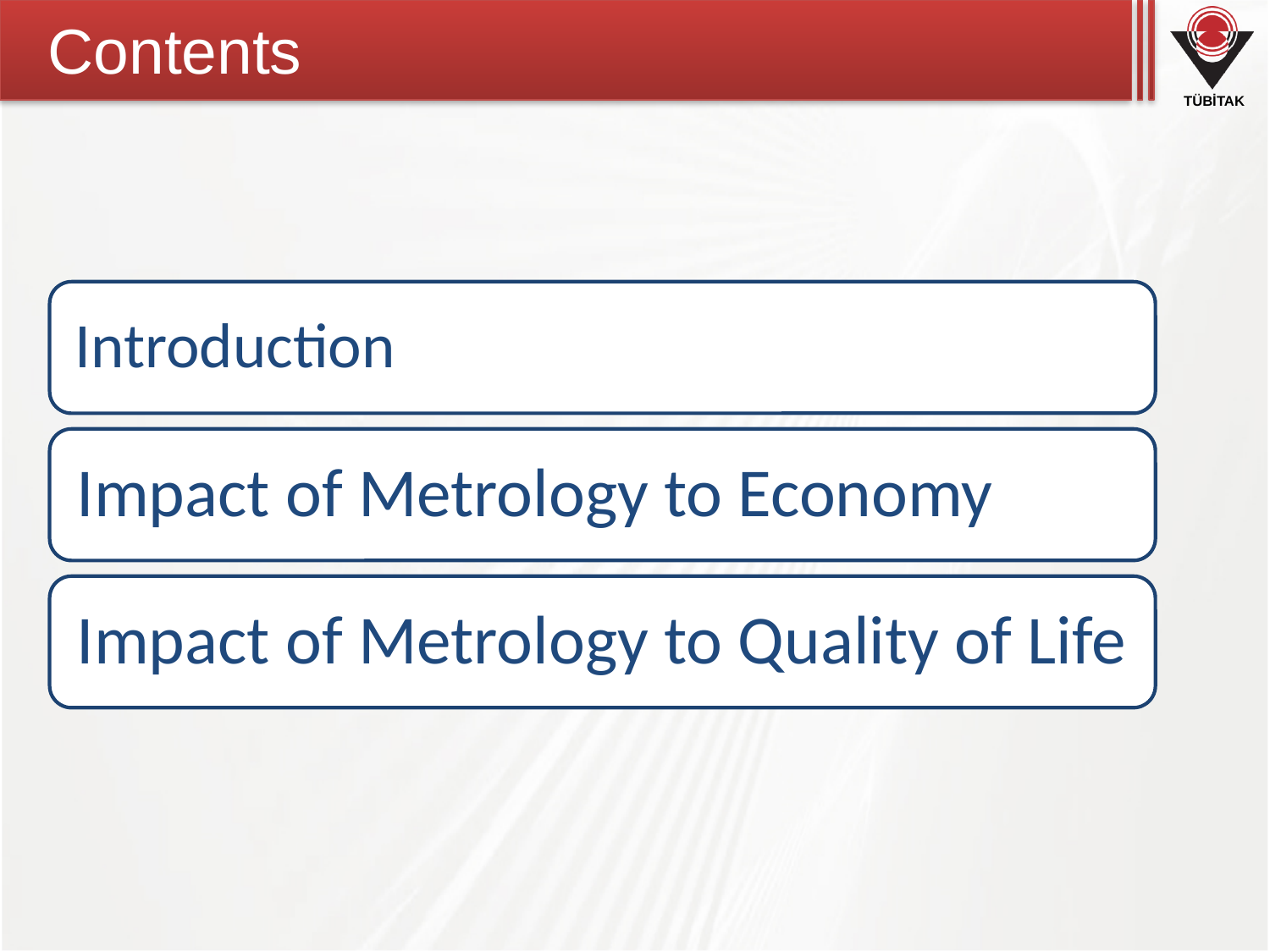

# Contents
Introduction
Impact of Metrology to Economy
Impact of Metrology to Quality of Life